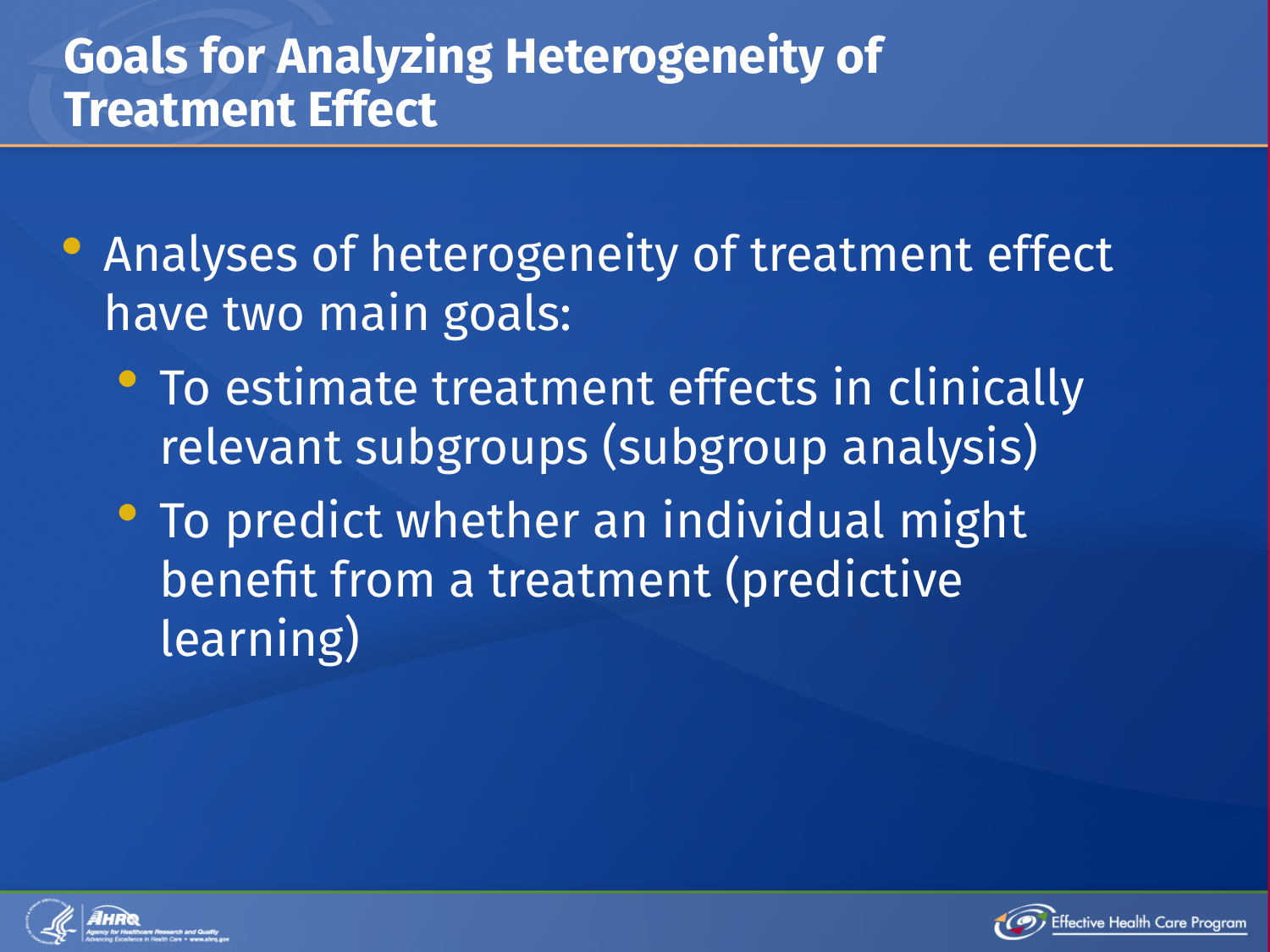

# Goals for Analyzing Heterogeneity of Treatment Effect
Analyses of heterogeneity of treatment effect have two main goals:
To estimate treatment effects in clinically relevant subgroups (subgroup analysis)
To predict whether an individual might benefit from a treatment (predictive learning)